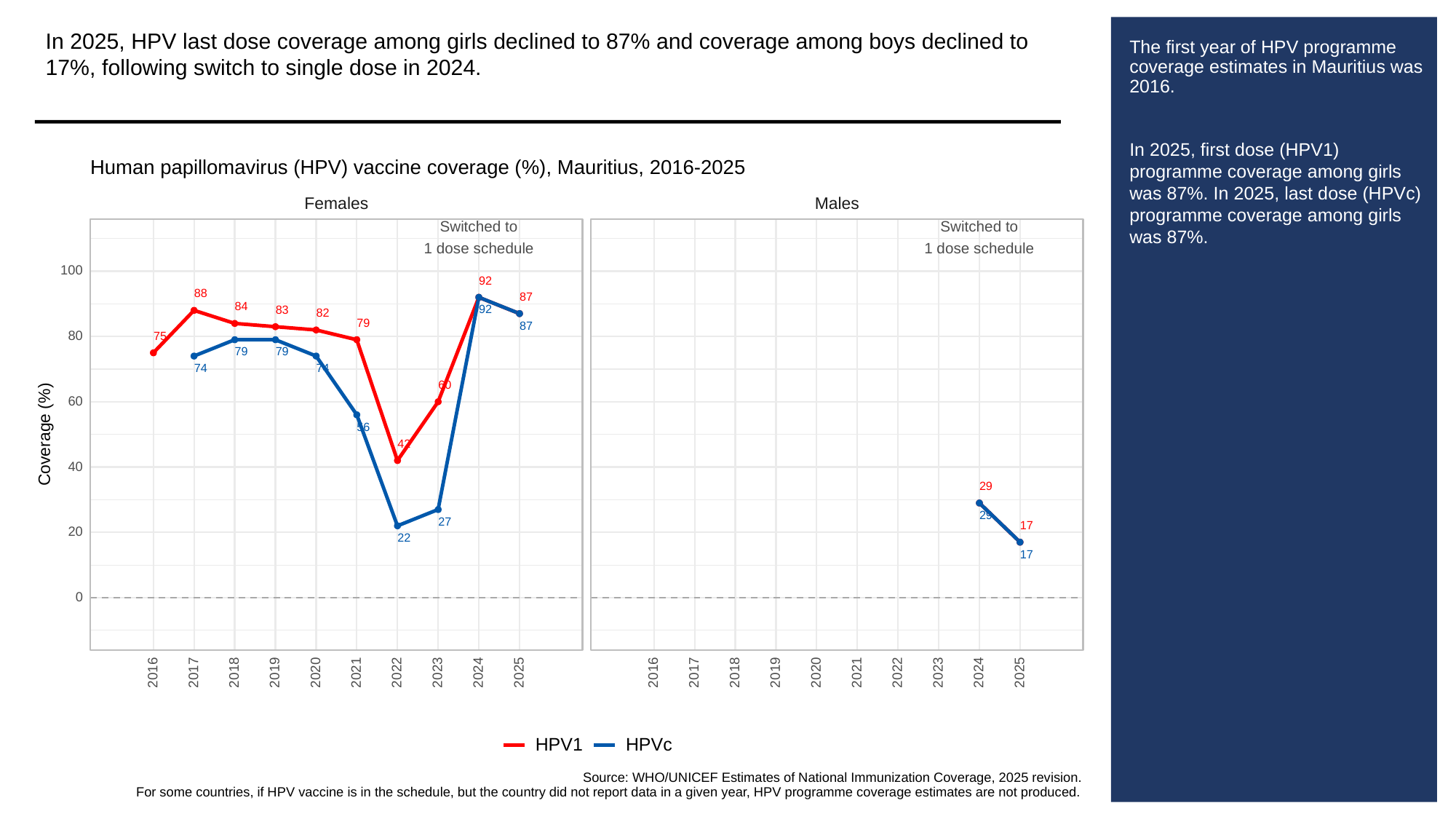

In 2025, HPV last dose coverage among girls declined to 87% and coverage among boys declined to 17%, following switch to single dose in 2024.
# The first year of HPV programme coverage estimates in Mauritius was 2016.

In 2025, first dose (HPV1) programme coverage among girls was 87%. In 2025, last dose (HPVc) programme coverage among girls was 87%.

Human papillomavirus (HPV) vaccine coverage (%), Mauritius, 2016-2025
Females
Males

Switched to
Switched to

1 dose schedule
1 dose schedule
100

92
88
87

84

92
83

82

79

87

80
75

79
79

74
74

60
60

56
Coverage (%)

42

40

29

29
27
17

20

22

17

0

2023
2023
2016
2017
2018
2019
2020
2021
2022
2024
2025
2016
2017
2018
2019
2020
2021
2022
2024
2025
HPVc
HPV1

Source: WHO/UNICEF Estimates of National Immunization Coverage, 2025 revision.
For some countries, if HPV vaccine is in the schedule, but the country did not report data in a given year, HPV programme coverage estimates are not produced.